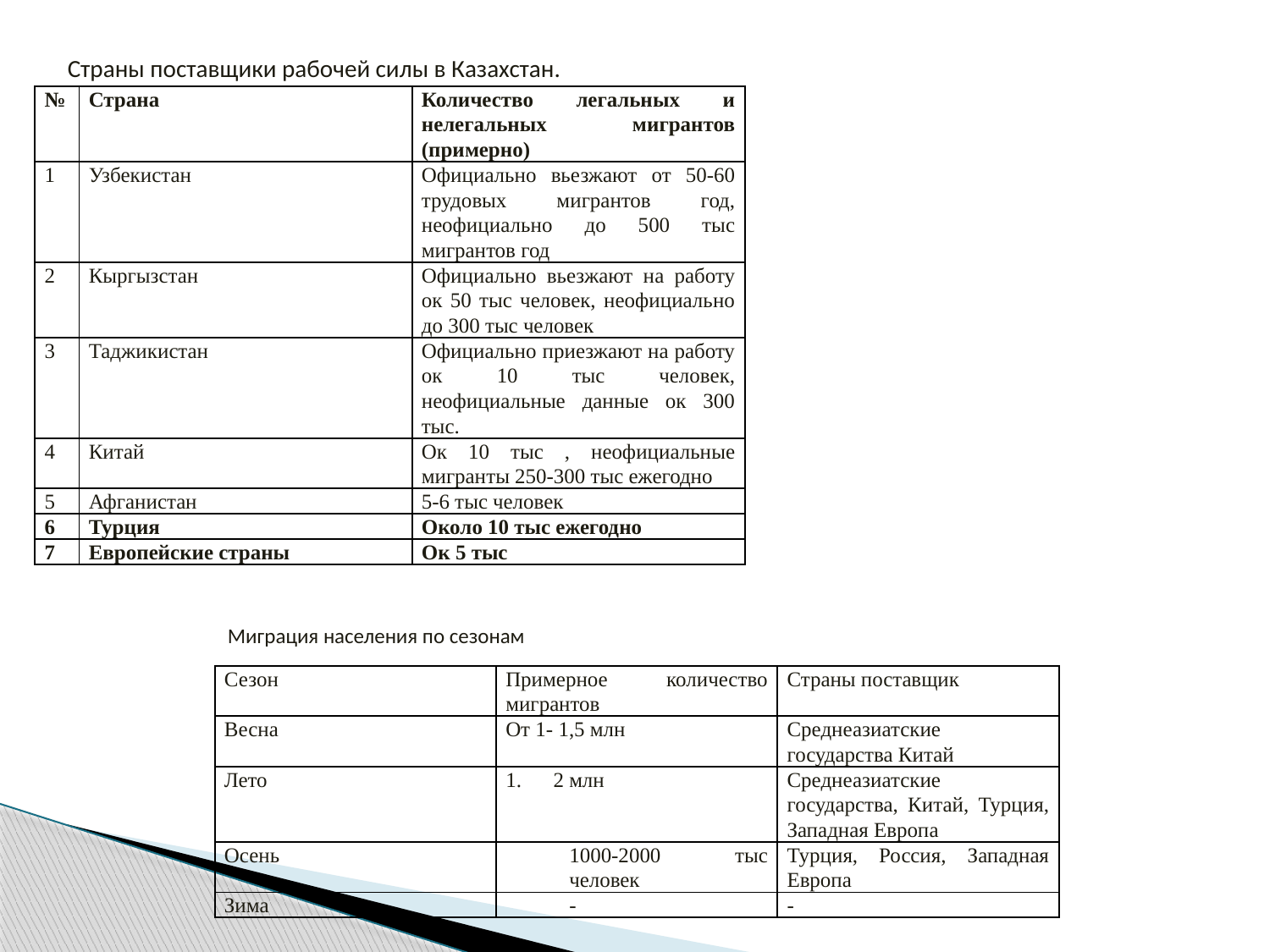

Страны поставщики рабочей силы в Казахстан.
| № | Страна | Количество легальных и нелегальных мигрантов (примерно) |
| --- | --- | --- |
| 1 | Узбекистан | Официально вьезжают от 50-60 трудовых мигрантов год, неофициально до 500 тыс мигрантов год |
| 2 | Кыргызстан | Официально вьезжают на работу ок 50 тыс человек, неофициально до 300 тыс человек |
| 3 | Таджикистан | Официально приезжают на работу ок 10 тыс человек, неофициальные данные ок 300 тыс. |
| 4 | Китай | Ок 10 тыс , неофициальные мигранты 250-300 тыс ежегодно |
| 5 | Афганистан | 5-6 тыс человек |
| 6 | Турция | Около 10 тыс ежегодно |
| 7 | Европейские страны | Ок 5 тыс |
Миграция населения по сезонам
| Сезон | Примерное количество мигрантов | Страны поставщик |
| --- | --- | --- |
| Весна | От 1- 1,5 млн | Среднеазиатские государства Китай |
| Лето | 2 млн | Среднеазиатские государства, Китай, Турция, Западная Европа |
| Осень | 1000-2000 тыс человек | Турция, Россия, Западная Европа |
| Зима | - | - |